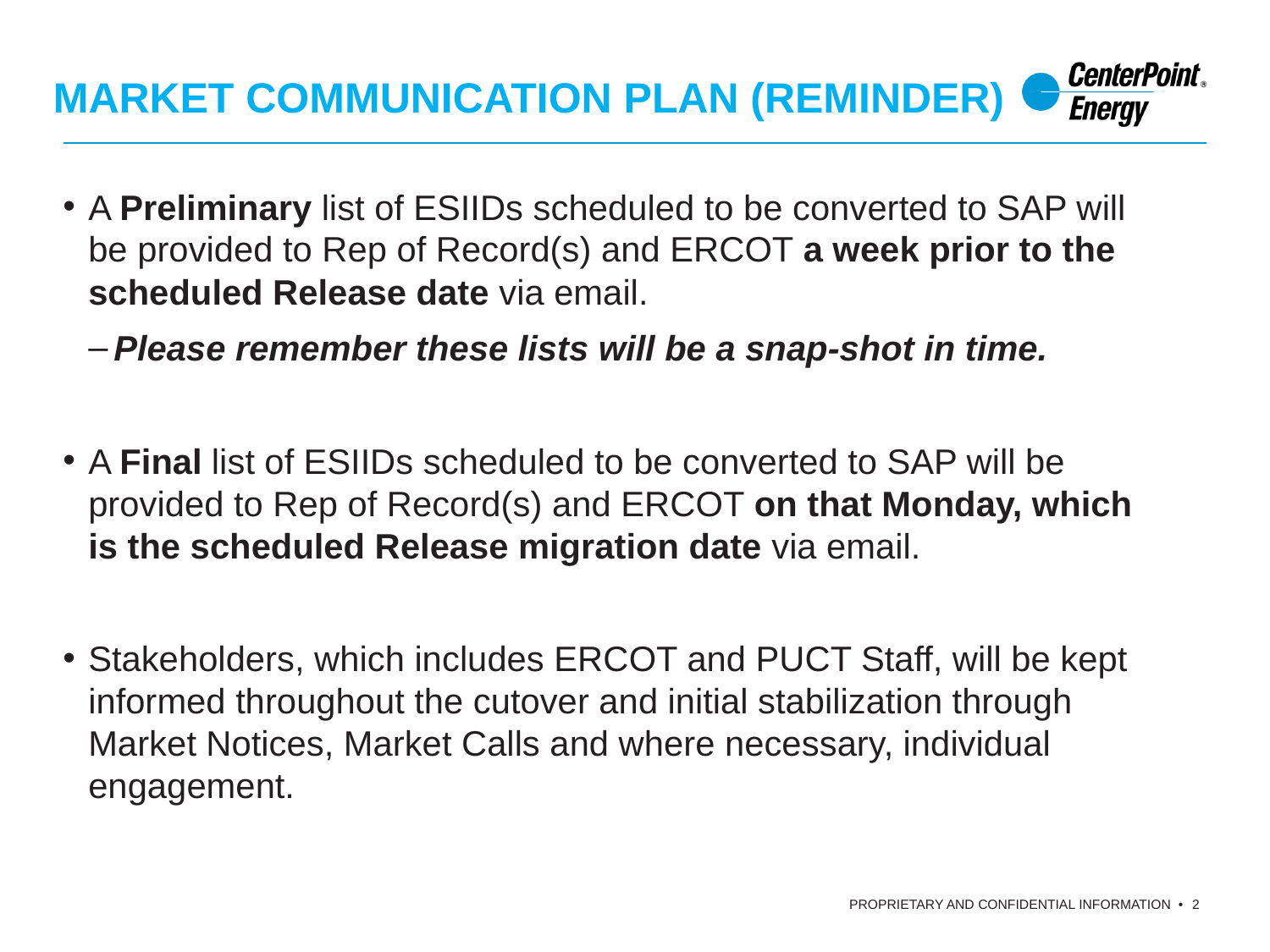

# MARKET COMMUNICATION PLAN (REMINDER)
A Preliminary list of ESIIDs scheduled to be converted to SAP will be provided to Rep of Record(s) and ERCOT a week prior to the scheduled Release date via email.
Please remember these lists will be a snap-shot in time.

A Final list of ESIIDs scheduled to be converted to SAP will be provided to Rep of Record(s) and ERCOT on that Monday, which is the scheduled Release migration date via email.

Stakeholders, which includes ERCOT and PUCT Staff, will be kept informed throughout the cutover and initial stabilization through  Market Notices, Market Calls and where necessary, individual engagement.

2